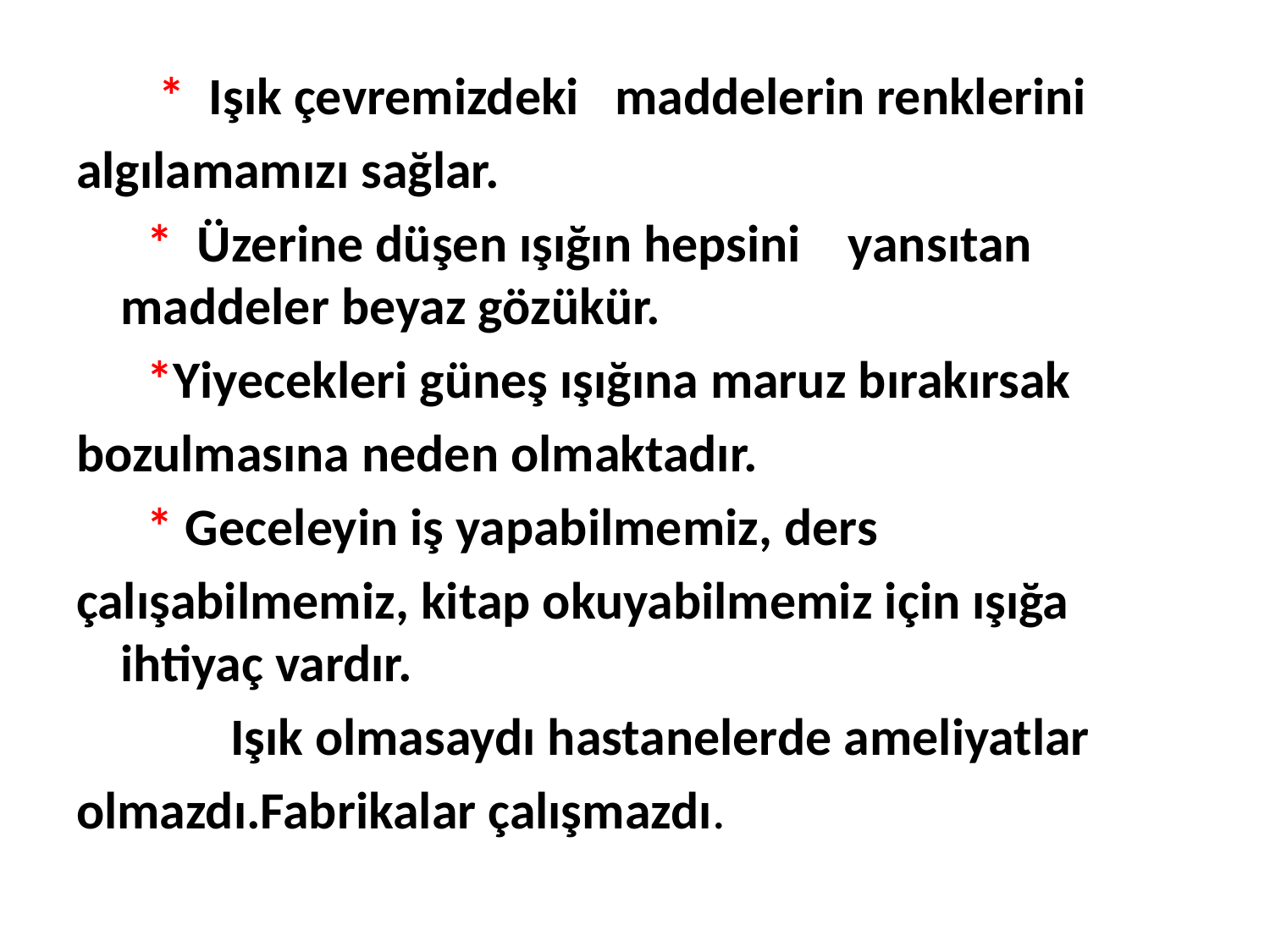

*  Işık çevremizdeki   maddelerin renklerini
algılamamızı sağlar.
      *  Üzerine düşen ışığın hepsini    yansıtan  maddeler beyaz gözükür.
      *Yiyecekleri güneş ışığına maruz bırakırsak
bozulmasına neden olmaktadır.
      * Geceleyin iş yapabilmemiz, ders
çalışabilmemiz, kitap okuyabilmemiz için ışığa ihtiyaç vardır.
             Işık olmasaydı hastanelerde ameliyatlar
olmazdı.Fabrikalar çalışmazdı.